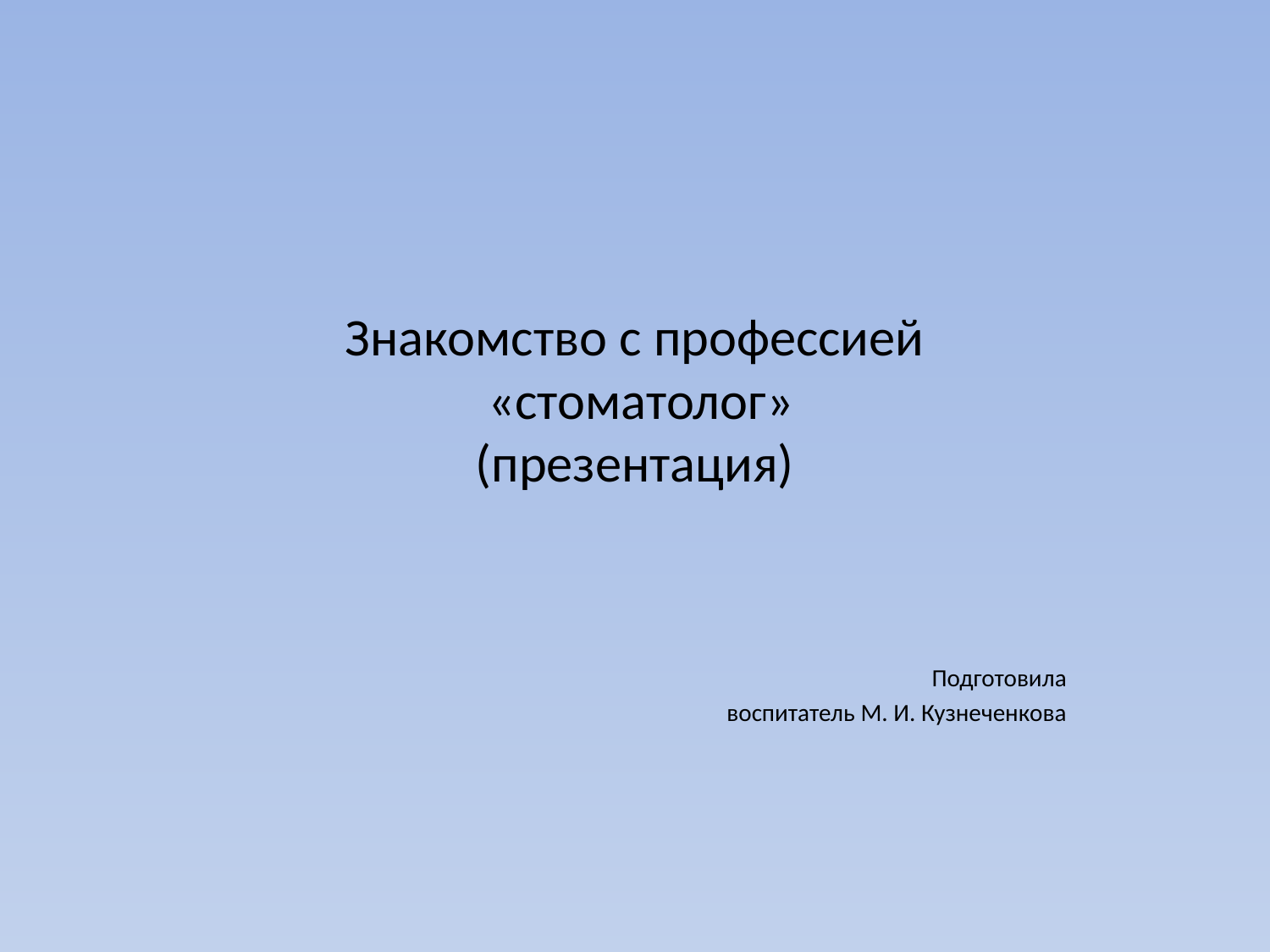

# Знакомство с профессией «стоматолог» (презентация)
Подготовила
воспитатель М. И. Кузнеченкова